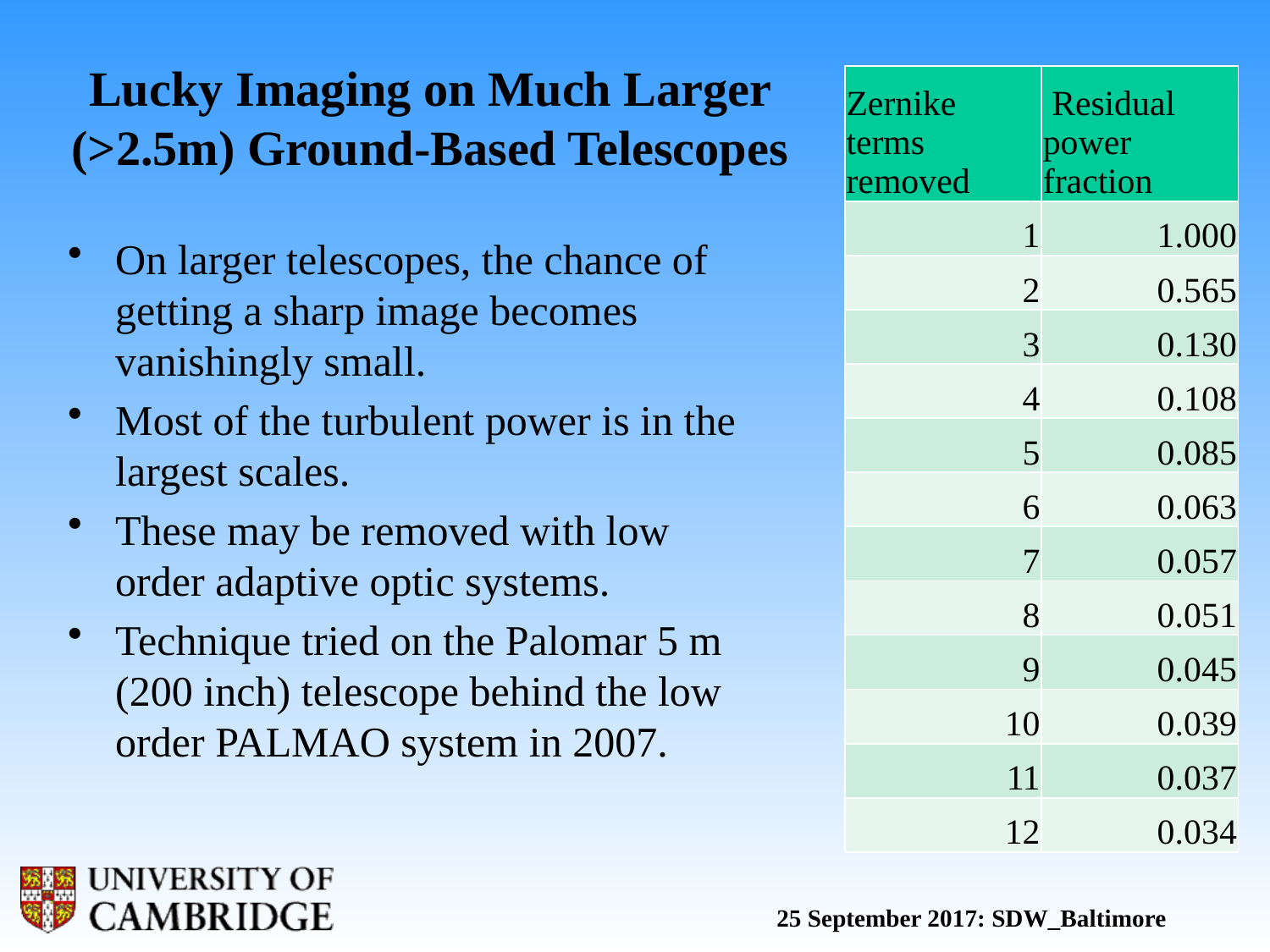

# Lucky Imaging on Much Larger (>2.5m) Ground-Based Telescopes
| Zernike terms removed | Residual power fraction |
| --- | --- |
| 1 | 1.000 |
| 2 | 0.565 |
| 3 | 0.130 |
| 4 | 0.108 |
| 5 | 0.085 |
| 6 | 0.063 |
| 7 | 0.057 |
| 8 | 0.051 |
| 9 | 0.045 |
| 10 | 0.039 |
| 11 | 0.037 |
| 12 | 0.034 |
On larger telescopes, the chance of getting a sharp image becomes vanishingly small.
Most of the turbulent power is in the largest scales.
These may be removed with low order adaptive optic systems.
Technique tried on the Palomar 5 m (200 inch) telescope behind the low order PALMAO system in 2007.
25 September 2017: SDW_Baltimore